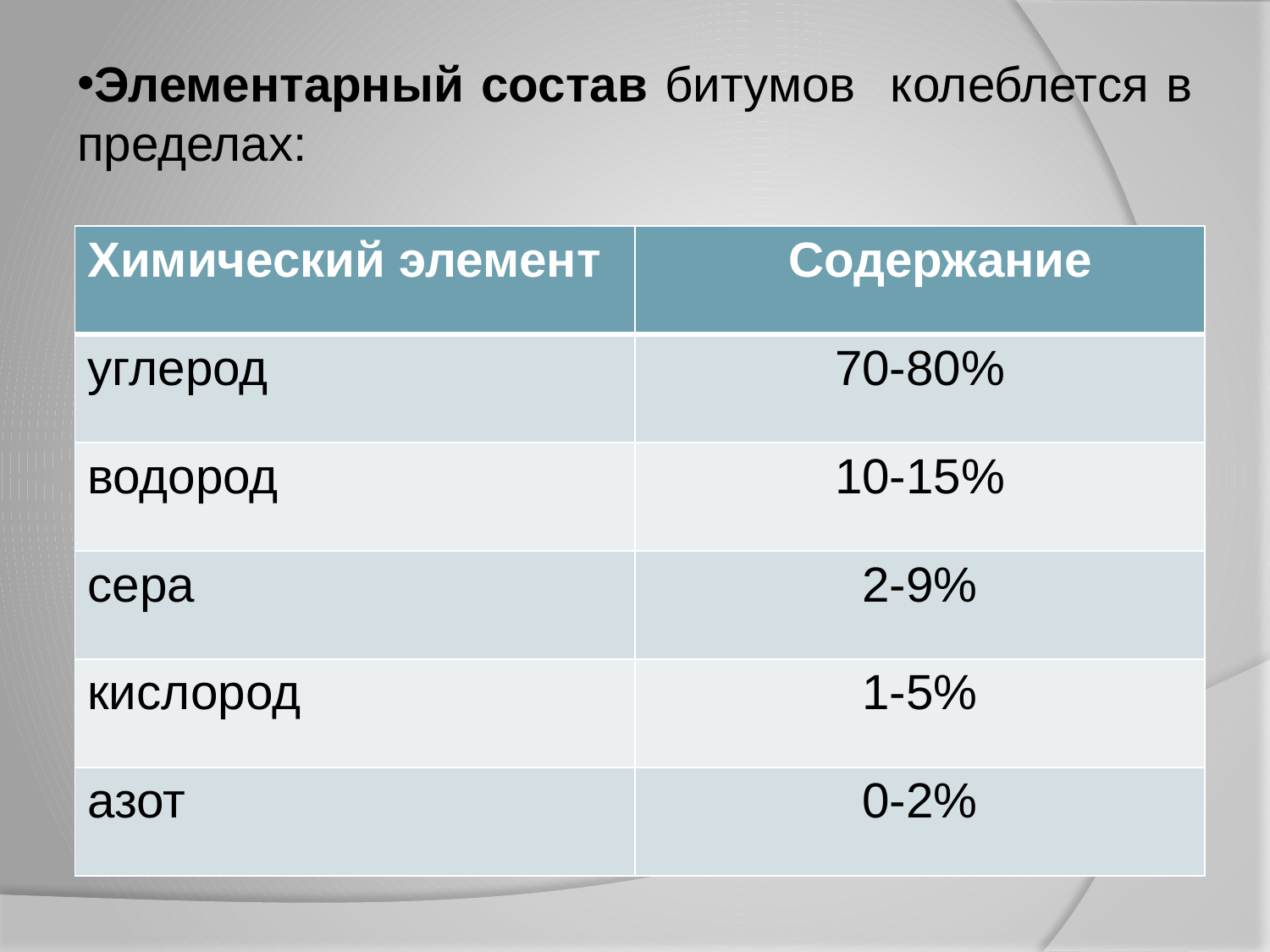

Элементарный состав битумов  колеблется в пределах:
| Химический элемент | Содержание |
| --- | --- |
| углерод | 70-80% |
| водород | 10-15% |
| сера | 2-9% |
| кислород | 1-5% |
| азот | 0-2% |